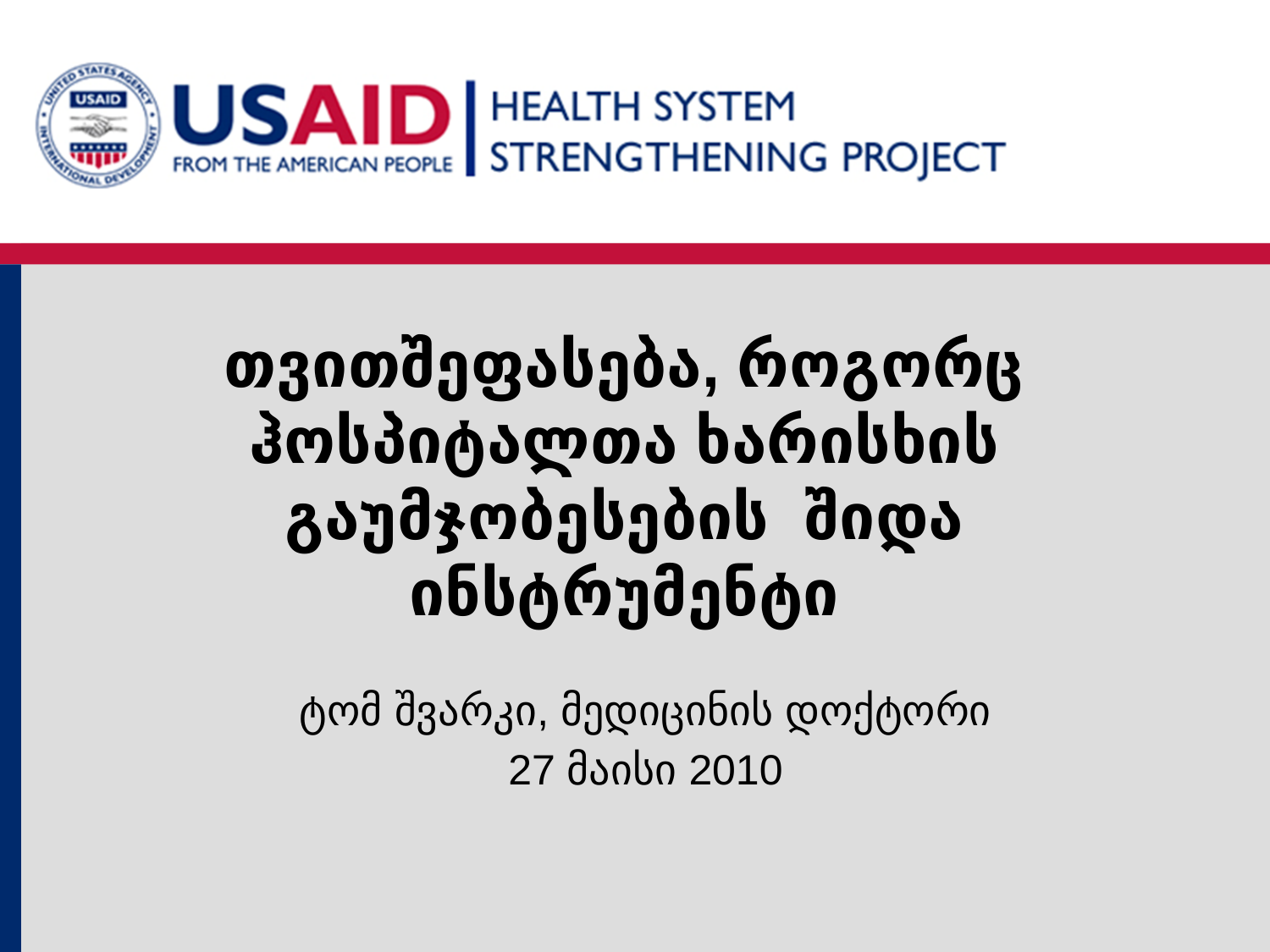

# თვითშეფასება, როგორც ჰოსპიტალთა ხარისხის გაუმჯობესების  შიდა ინსტრუმენტი
ტომ შვარკი, მედიცინის დოქტორი
27 მაისი 2010